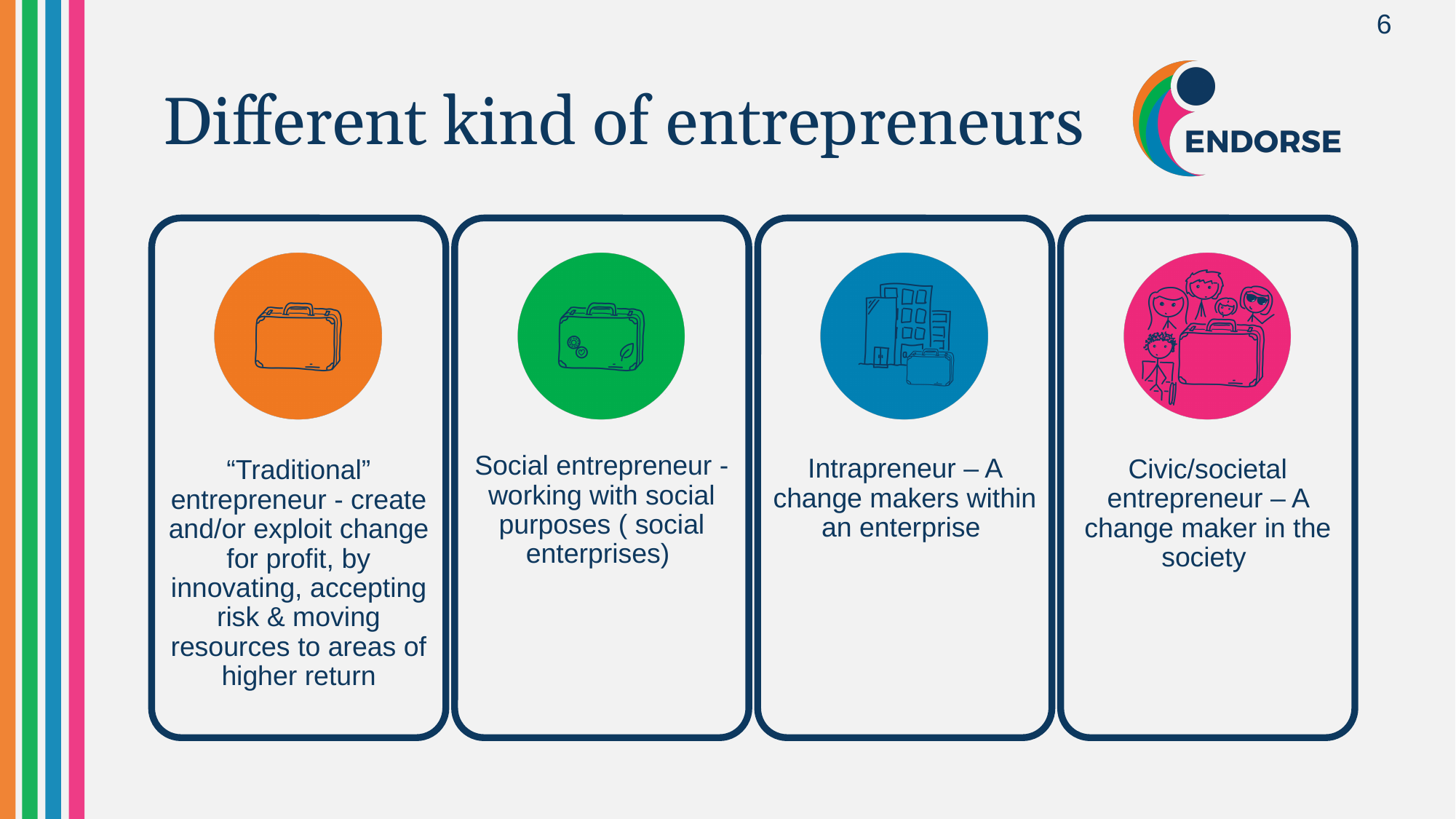

6
# Different kind of entrepreneurs
“Traditional” entrepreneur - create and/or exploit change for profit, by innovating, accepting risk & moving resources to areas of higher return
Social entrepreneur - working with social purposes ( social enterprises)
Intrapreneur – A change makers within an enterprise
Civic/societal entrepreneur – A change maker in the society